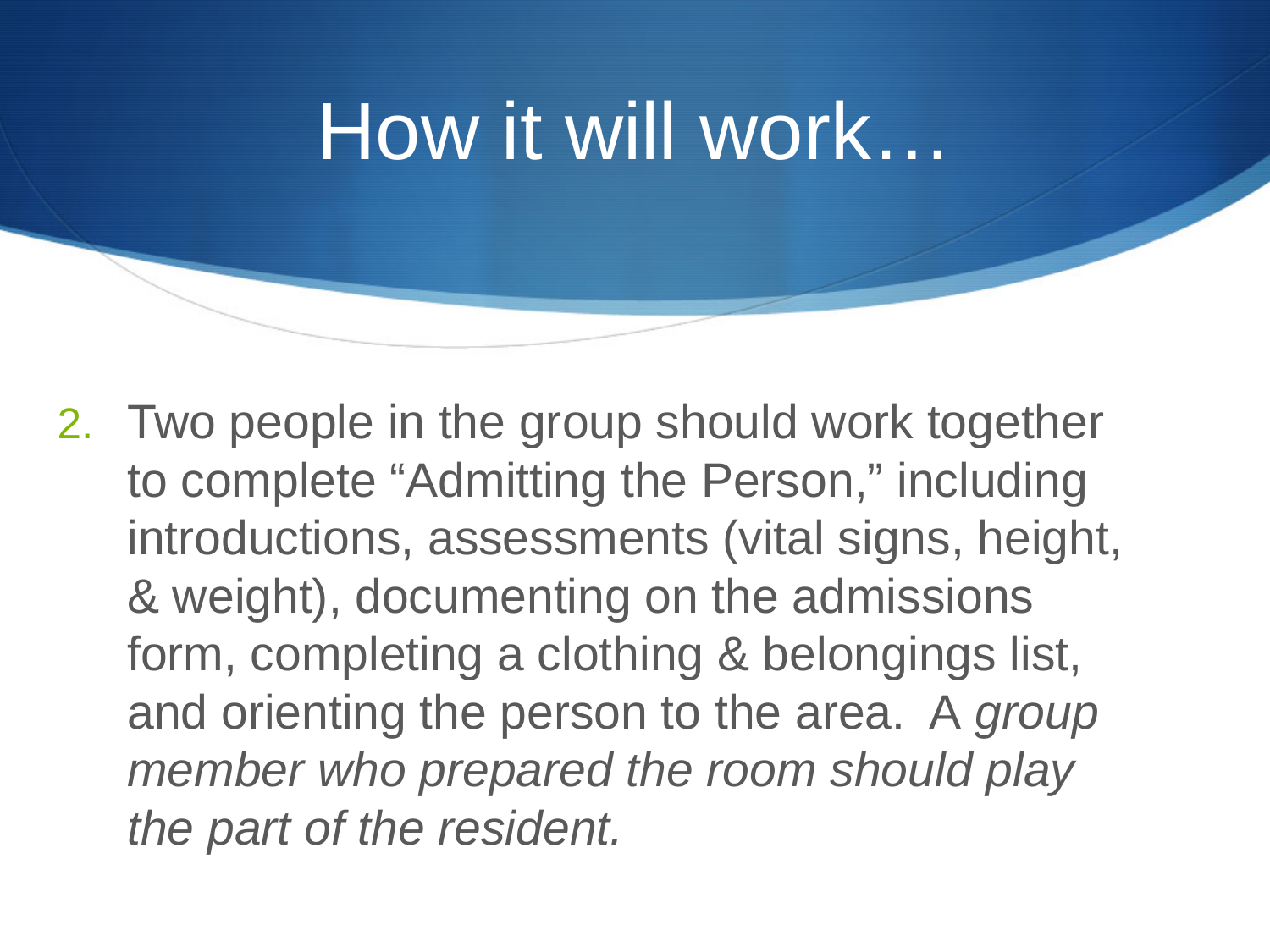

# How it will work…
Two people in the group should work together to complete “Admitting the Person,” including introductions, assessments (vital signs, height, & weight), documenting on the admissions form, completing a clothing & belongings list, and orienting the person to the area.  A group member who prepared the room should play the part of the resident.